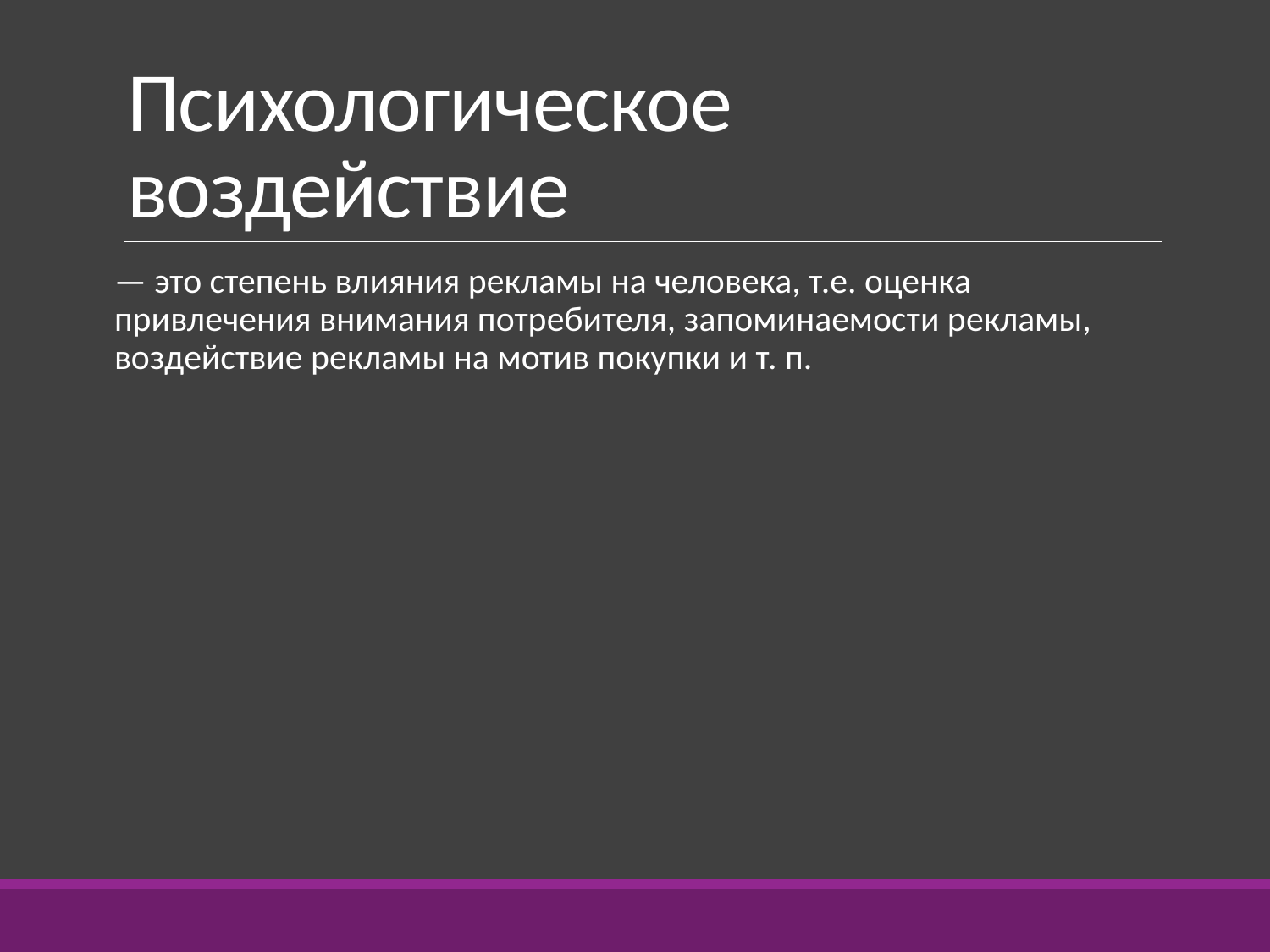

# Психологическое воздействие
— это степень влияния рекламы на человека, т.е. оценка привлечения внимания потребителя, запоминаемости рекламы, воздействие рекламы на мотив покупки и т. п.